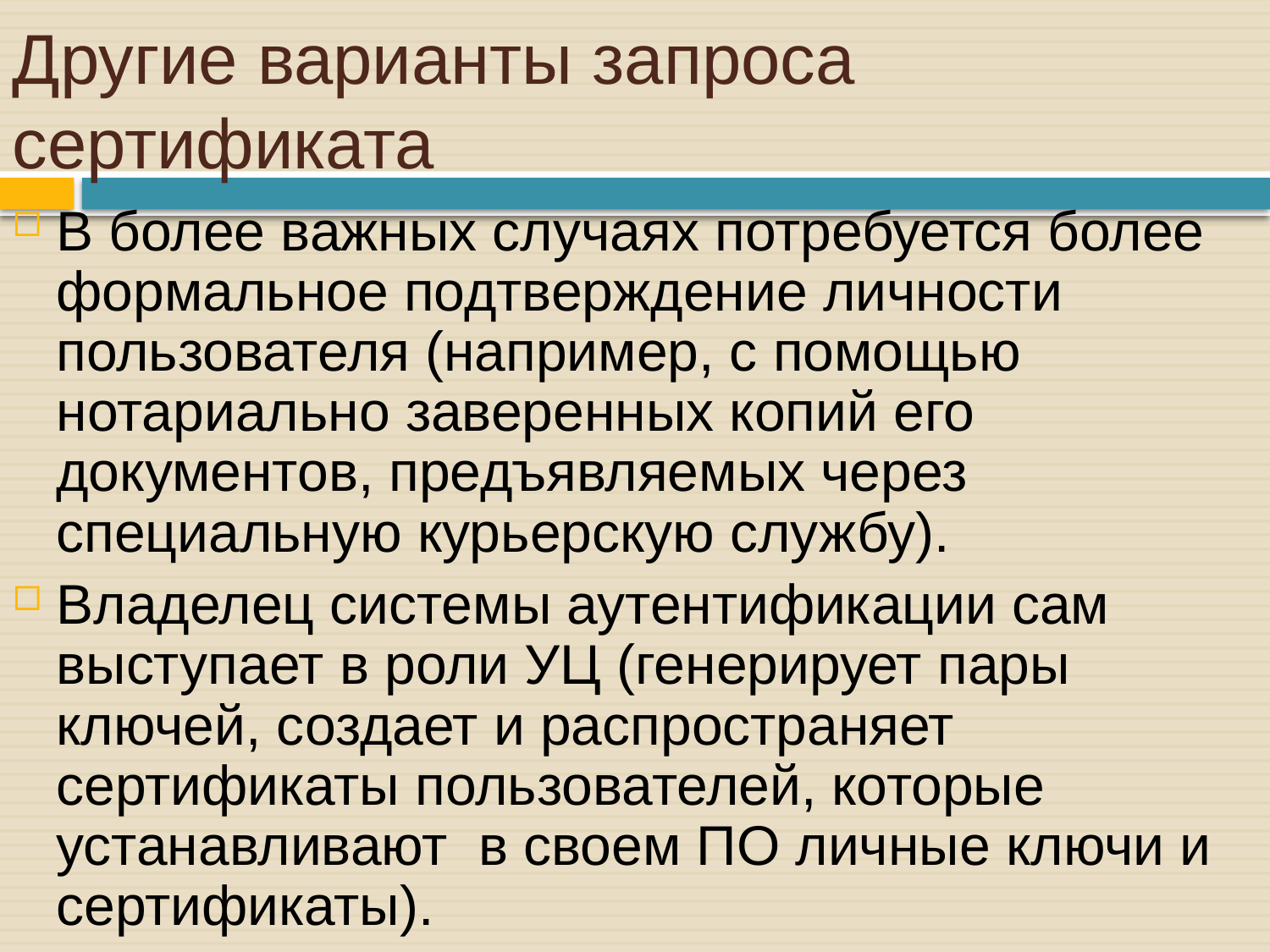

# Другие варианты запроса сертификата
В более важных случаях потребуется более формальное подтверждение личности пользователя (например, с помощью нотариально заверенных копий его документов, предъявляемых через специальную курьерскую службу).
Владелец системы аутентификации сам выступает в роли УЦ (генерирует пары ключей, создает и распространяет сертификаты пользователей, которые устанавливают  в своем ПО личные ключи и сертификаты).